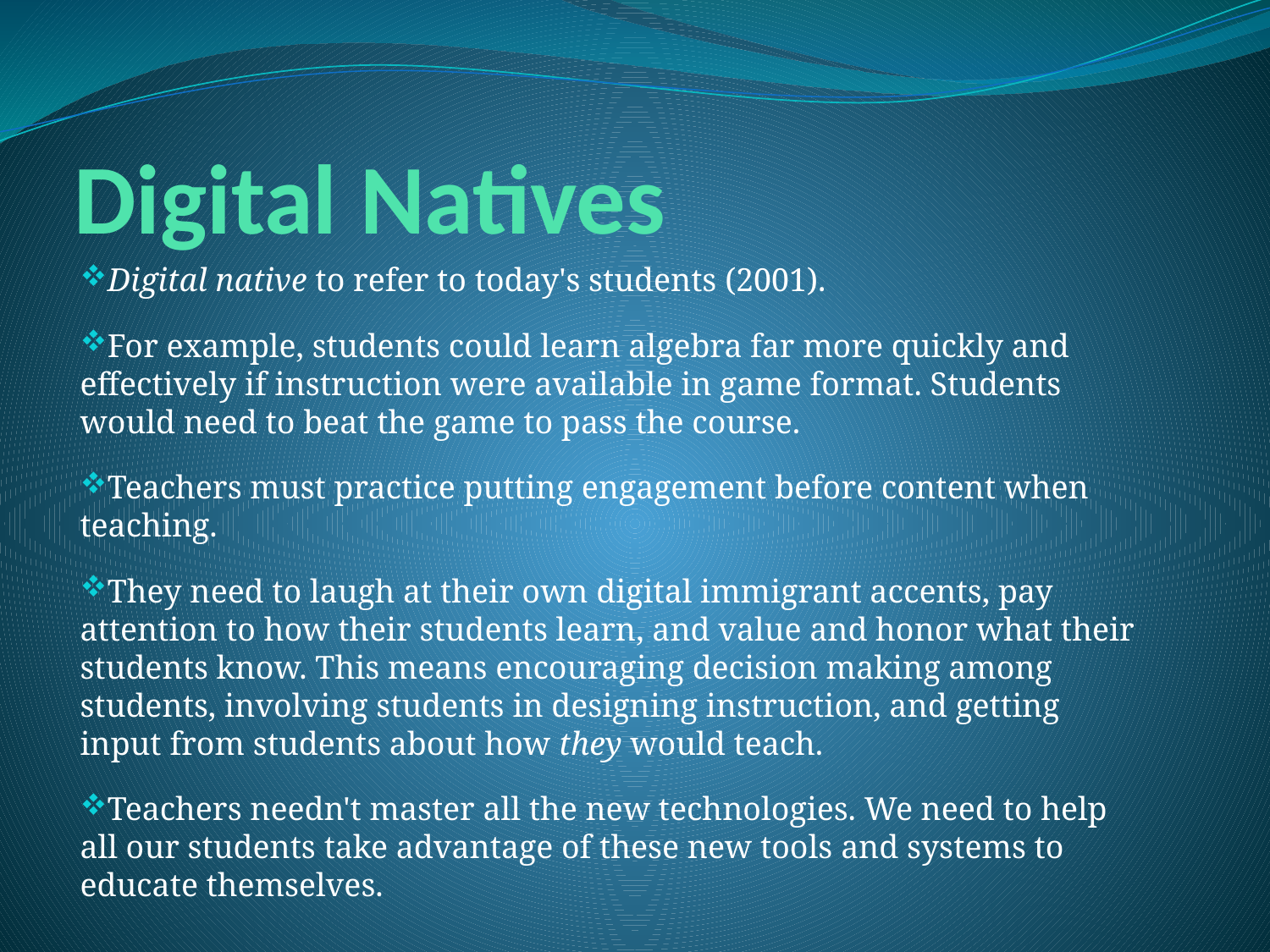

# Digital Natives
Digital native to refer to today's students (2001).
For example, students could learn algebra far more quickly and effectively if instruction were available in game format. Students would need to beat the game to pass the course.
Teachers must practice putting engagement before content when teaching.
They need to laugh at their own digital immigrant accents, pay attention to how their students learn, and value and honor what their students know. This means encouraging decision making among students, involving students in designing instruction, and getting input from students about how they would teach.
Teachers needn't master all the new technologies. We need to help all our students take advantage of these new tools and systems to educate themselves.